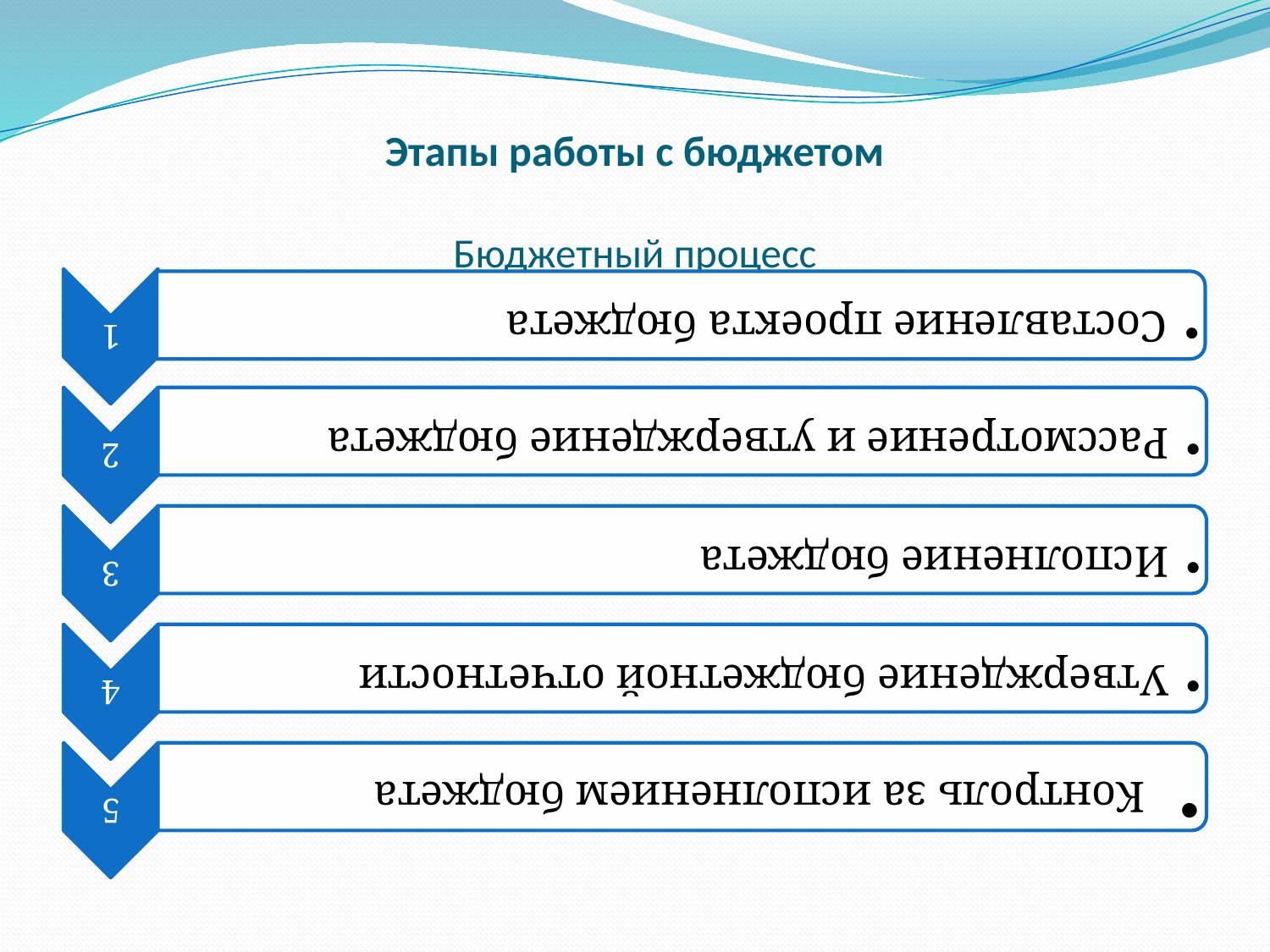

# Этапы работы с бюджетом Бюджетный процесс
1
Составление проекта бюджета
2
Рассмотрение и утверждение бюджета
3
Исполнение бюджета
4
Утверждение бюджетной отчетности
5
 Контроль за исполнением бюджета